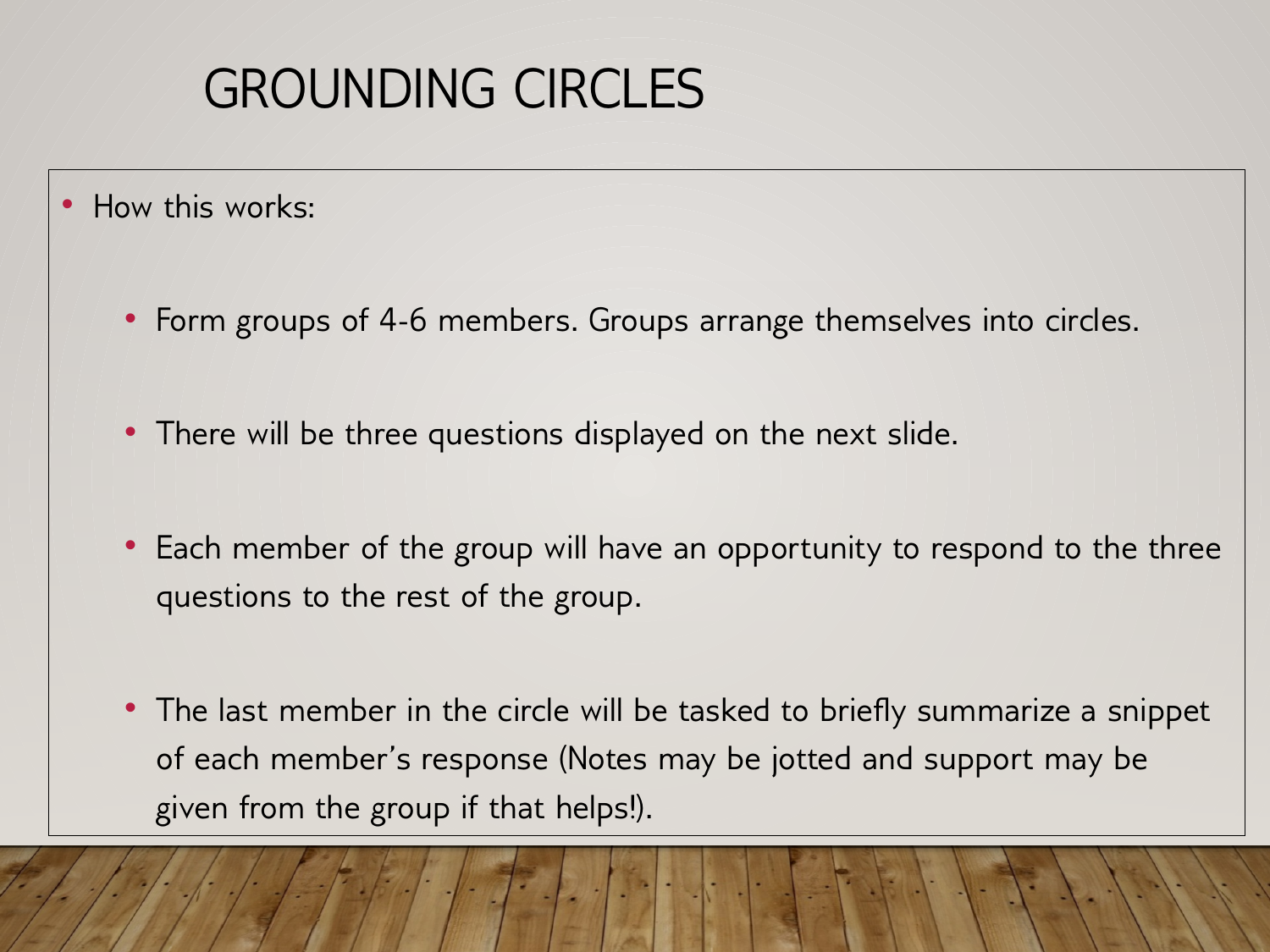

# Grounding Circles
How this works:

Form groups of 4-6 members. Groups arrange themselves into circles.

There will be three questions displayed on the next slide.

Each member of the group will have an opportunity to respond to the three questions to the rest of the group.

The last member in the circle will be tasked to briefly summarize a snippet of each member’s response (Notes may be jotted and support may be given from the group if that helps!).